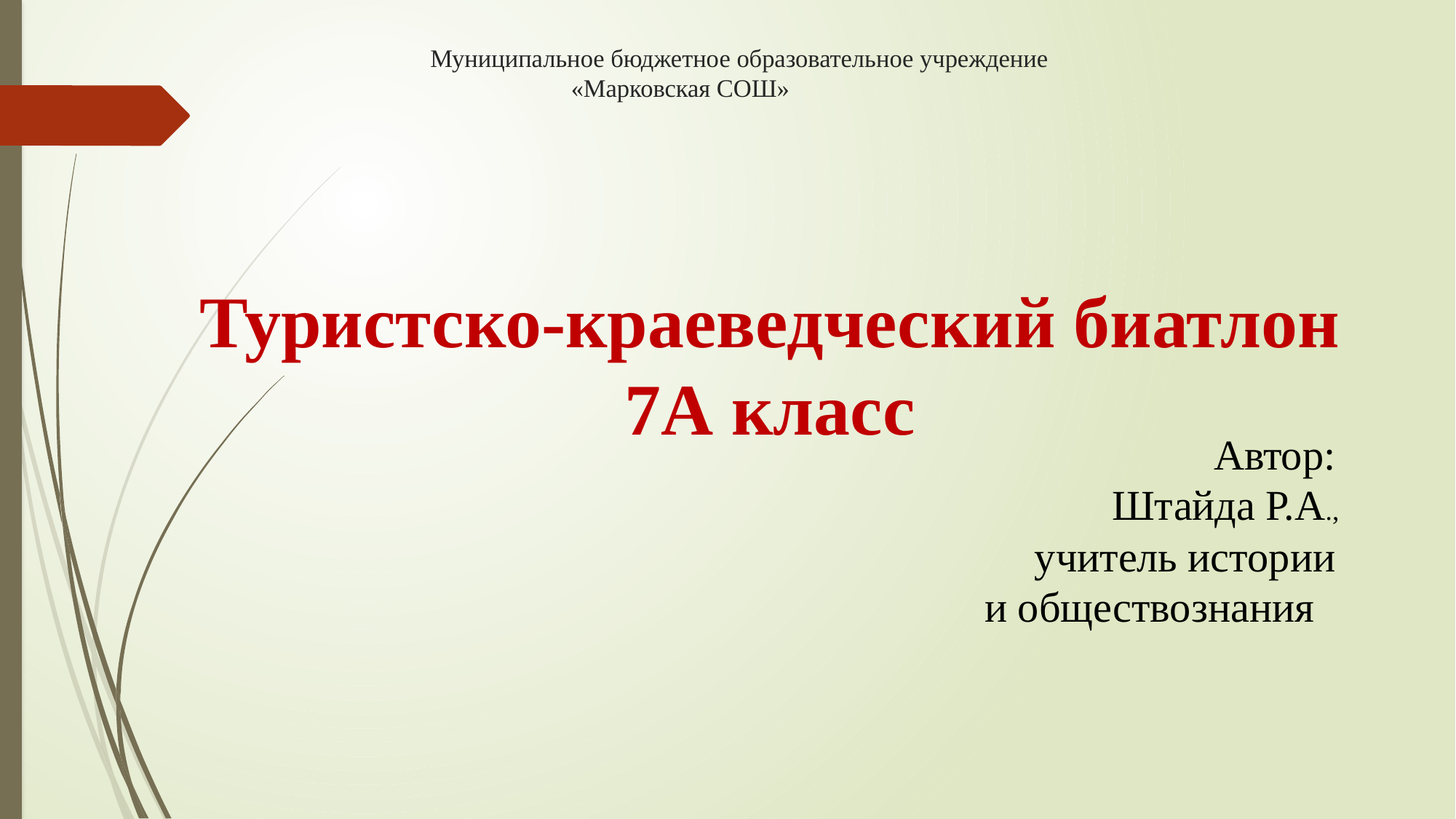

# Муниципальное бюджетное образовательное учреждение «Марковская СОШ»
Туристско-краеведческий биатлон
7А класс
Автор:
Штайда Р.А.,
учитель истории
и обществознания